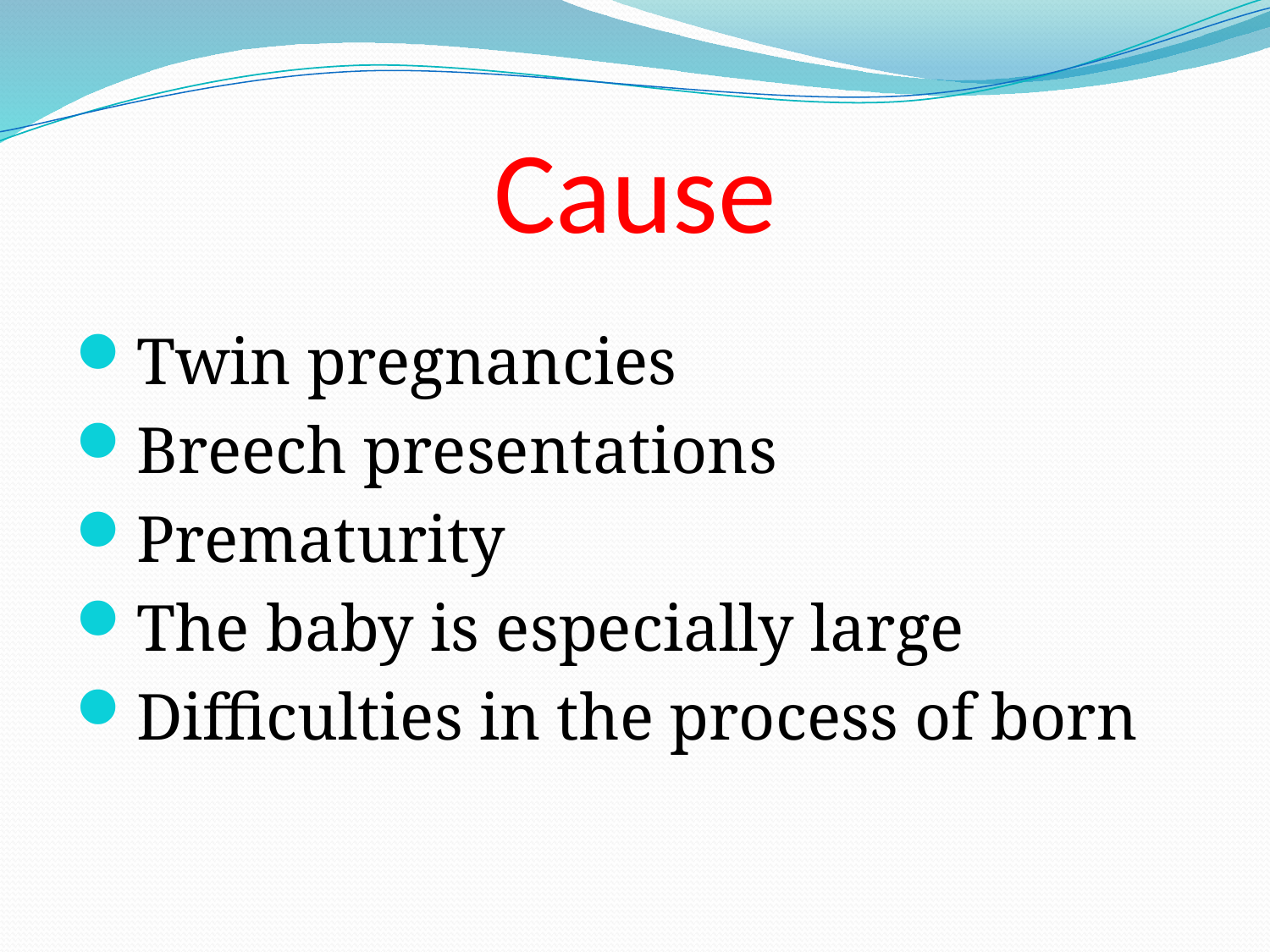

# Cause

Twin pregnancies
Breech presentations
Prematurity
The baby is especially large
Difficulties in the process of born